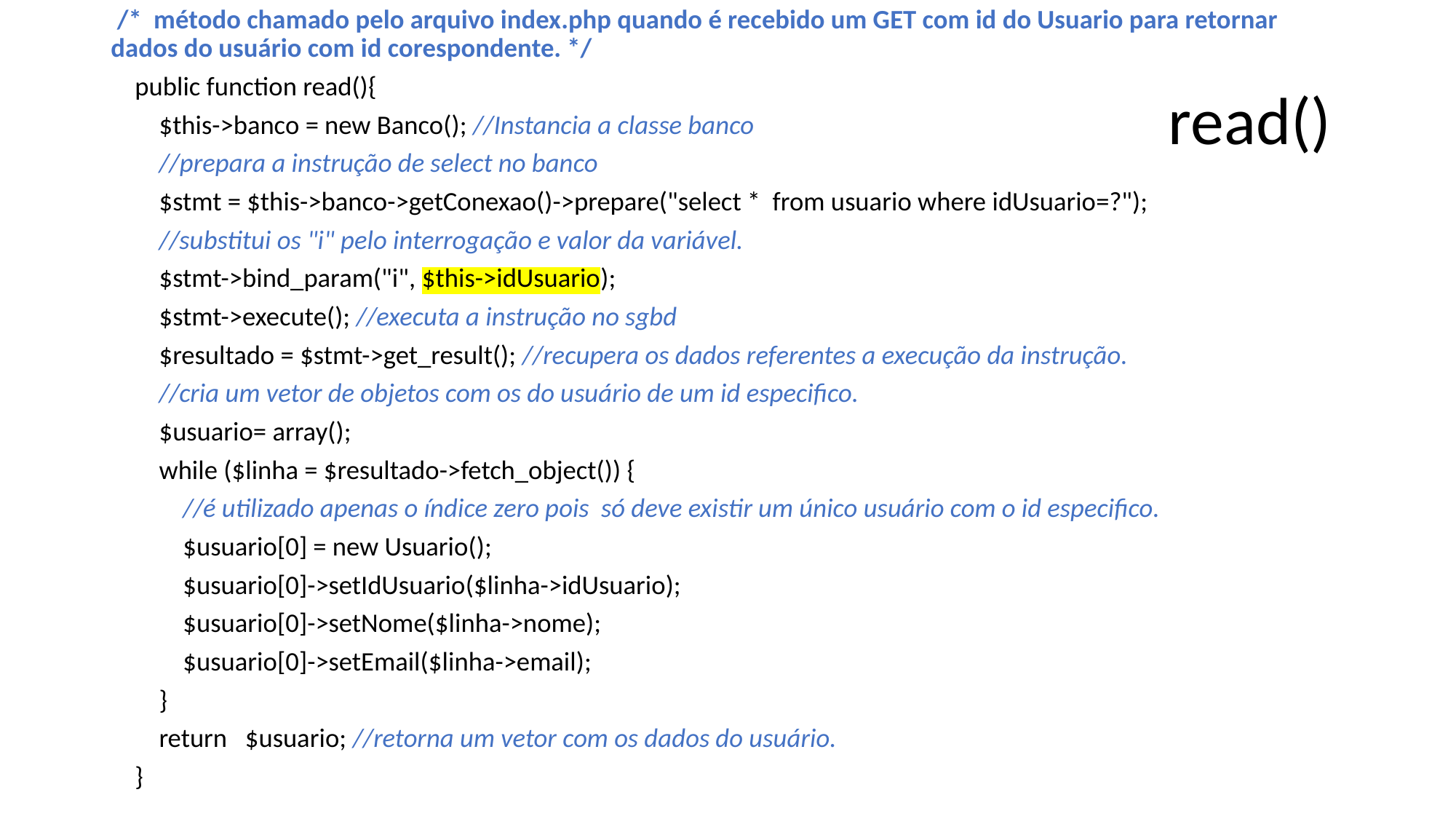

/*  método chamado pelo arquivo index.php quando é recebido um GET com id do Usuario para retornar dados do usuário com id corespondente. */
    public function read(){
        $this->banco = new Banco(); //Instancia a classe banco
        //prepara a instrução de select no banco
        $stmt = $this->banco->getConexao()->prepare("select *  from usuario where idUsuario=?");
        //substitui os "i" pelo interrogação e valor da variável.
        $stmt->bind_param("i", $this->idUsuario);
        $stmt->execute(); //executa a instrução no sgbd
        $resultado = $stmt->get_result(); //recupera os dados referentes a execução da instrução.
        //cria um vetor de objetos com os do usuário de um id especifico.
        $usuario= array();
        while ($linha = $resultado->fetch_object()) {
            //é utilizado apenas o índice zero pois  só deve existir um único usuário com o id especifico.
            $usuario[0] = new Usuario();
            $usuario[0]->setIdUsuario($linha->idUsuario);
            $usuario[0]->setNome($linha->nome);
            $usuario[0]->setEmail($linha->email);
        }
        return   $usuario; //retorna um vetor com os dados do usuário.
    }
# read()